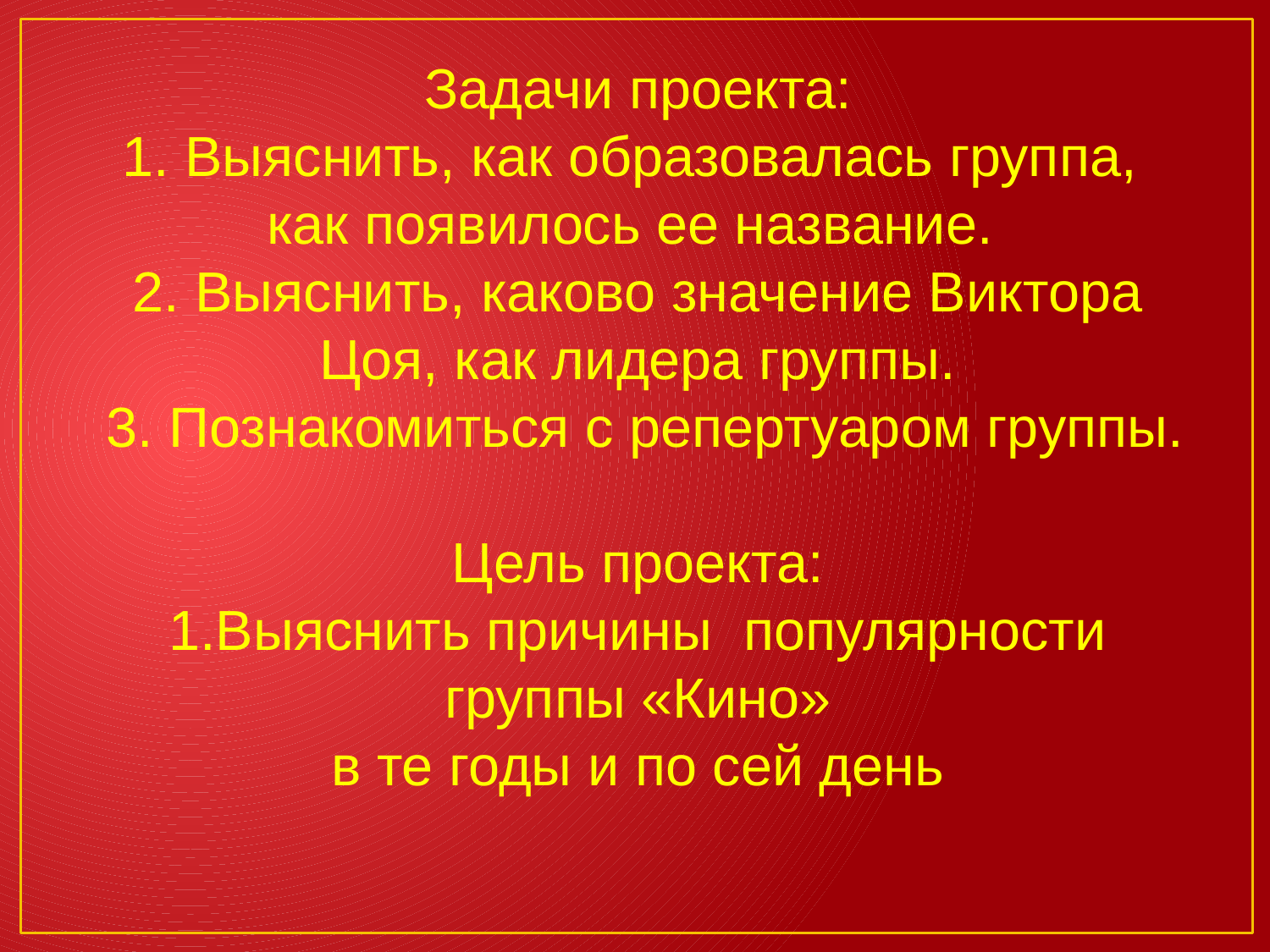

Задачи проекта:
1. Выяснить, как образовалась группа,
как появилось ее название.
2. Выяснить, каково значение Виктора Цоя, как лидера группы.
 3. Познакомиться с репертуаром группы.

Цель проекта:
1.Выяснить причины  популярности группы «Кино»
 в те годы и по сей день